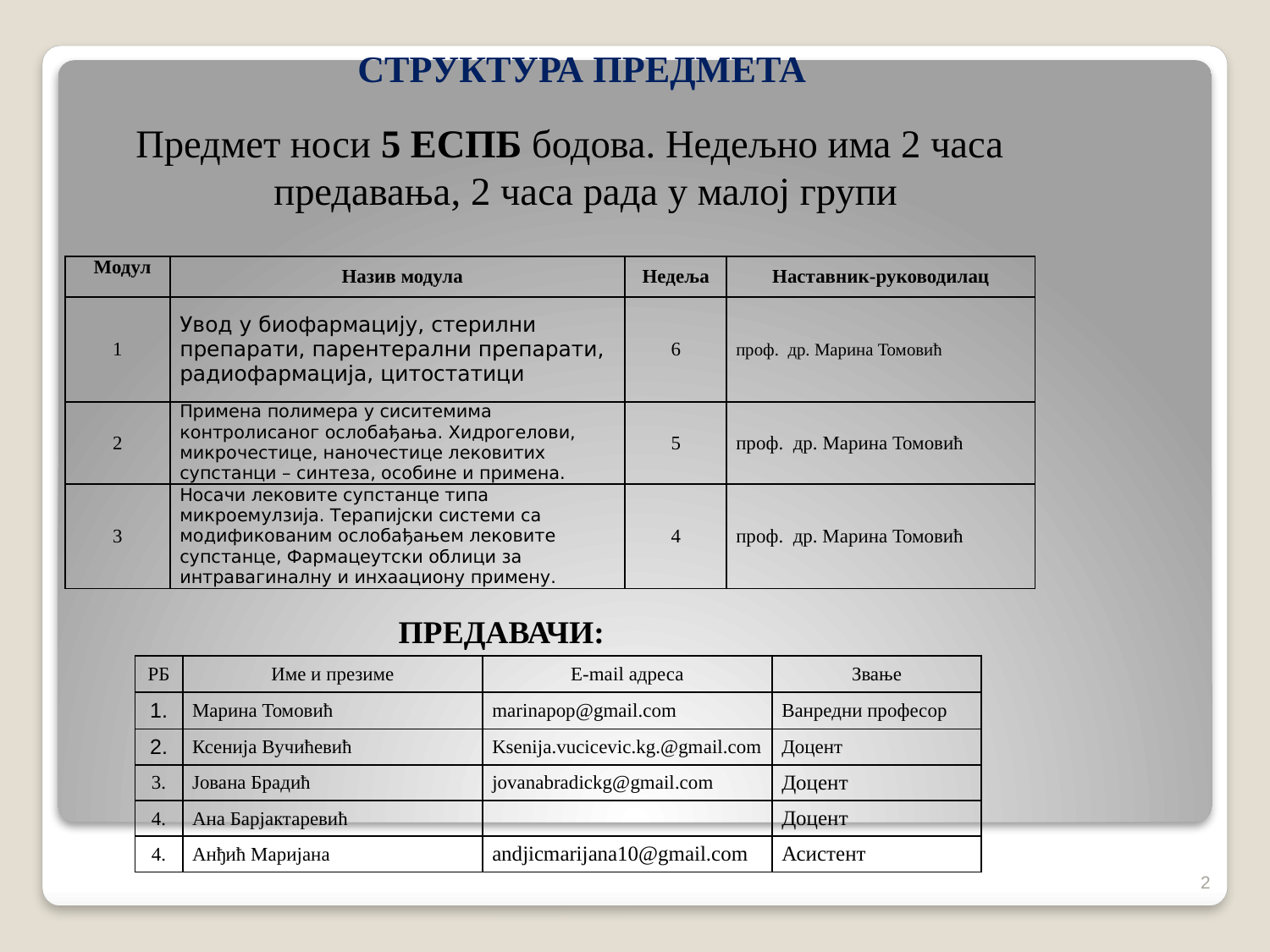

# СТРУКТУРА ПРЕДМЕТА
Предмет носи 5 ЕСПБ бодова. Недељно има 2 часа предавања, 2 часа рада у малој групи

| Модул | Назив модула | Недеља | Наставник-руководилац |
| --- | --- | --- | --- |
| 1 | Увод у биофармацију, стерилни препарати, парентерални препарати, радиофармација, цитостатици | 6 | проф. др. Марина Томовић |
| 2 | Примена полимера у сиситемима контролисаног ослобађања. Хидрогелови, микрочестице, наночестице лековитих супстанци – синтеза, особине и примена. | 5 | проф. др. Марина Томовић |
| 3 | Носачи лековите супстанце типа микроемулзија. Терапијски системи са модификованим ослобађањем лековите супстанце, Фармацеутски облици за интравагиналну и инхаациону примену. | 4 | проф. др. Марина Томовић |
ПРЕДАВАЧИ:
| РБ | Име и презиме | E-mail адреса | Звање |
| --- | --- | --- | --- |
| 1. | Марина Томовић | marinapop@gmail.com | Ванредни професор |
| 2. | Ксенија Вучићевић | Ksenija.vucicevic.kg.@gmail.com | Доцент |
| 3. | Јована Брадић | jovanabradickg@gmail.com | Доцент |
| 4. | Ана Барјактаревић |  | Доцент |
| 4. | Анђић Маријана | andjicmarijana10@gmail.com | Асистент |
2